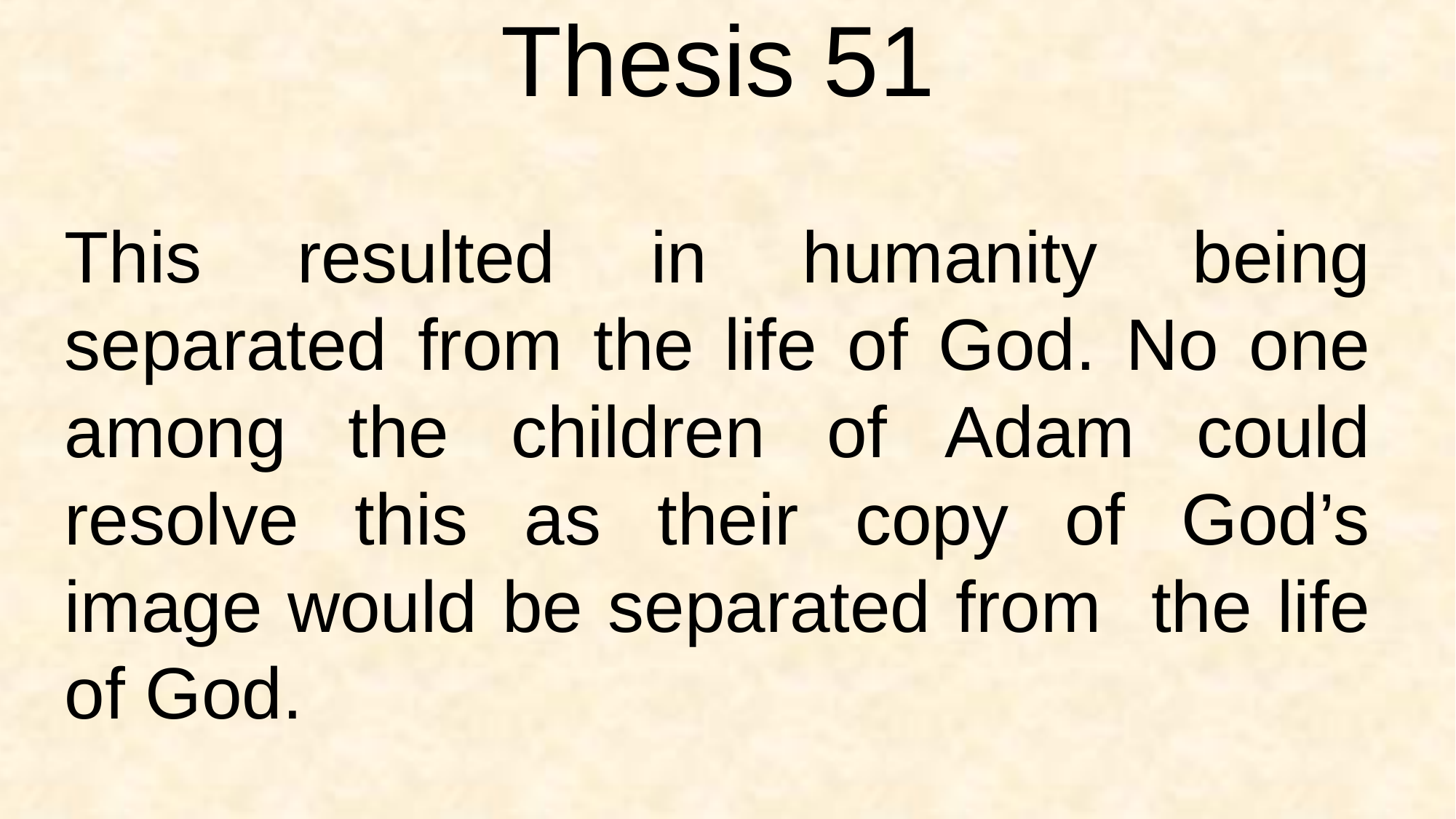

Thesis 51

This resulted in humanity being separated from the life of God. No one among the children of Adam could resolve this as their copy of God’s image would be separated from  the life of God.